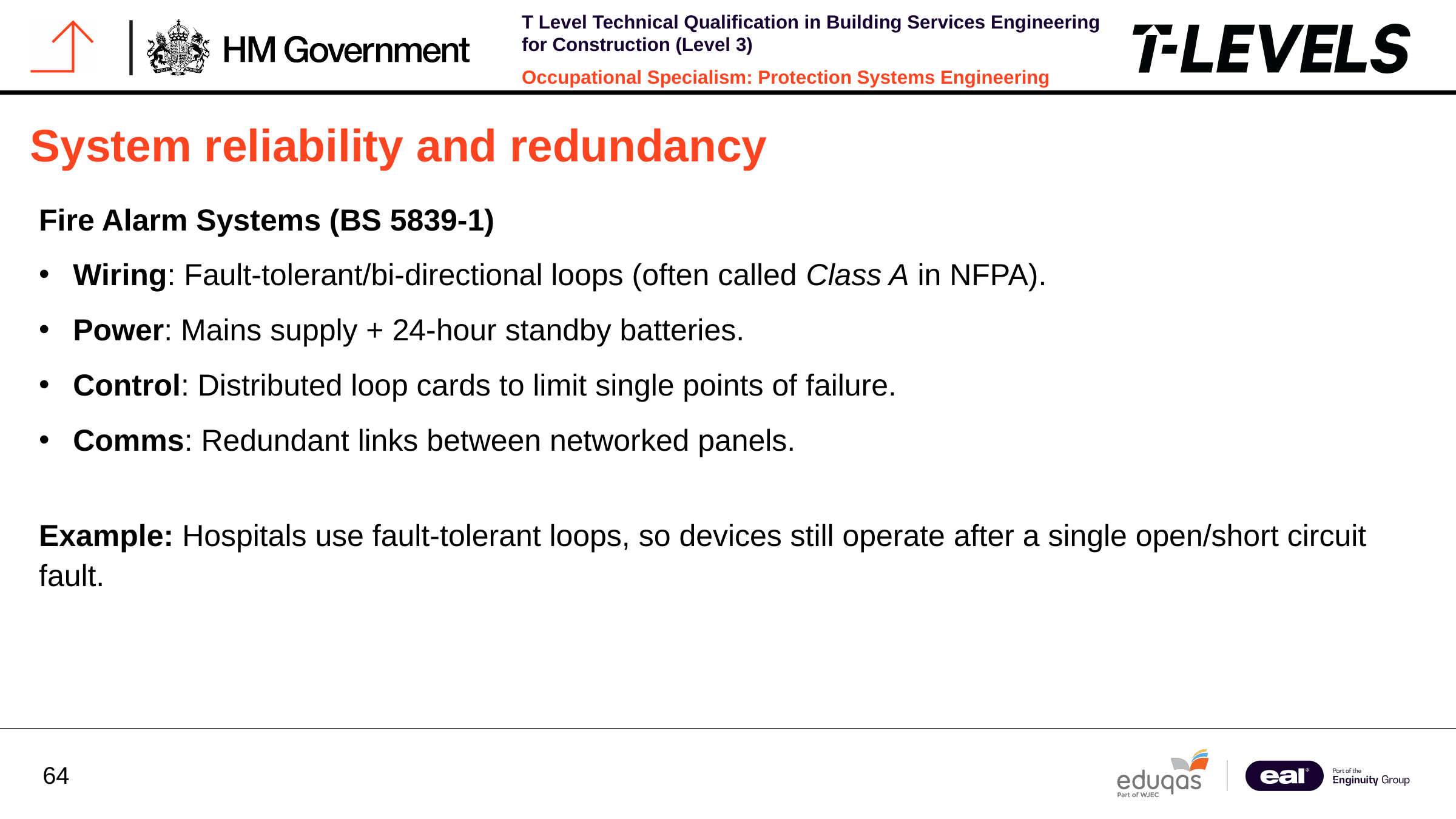

System reliability and redundancy
Fire Alarm Systems (BS 5839-1)
Wiring: Fault-tolerant/bi-directional loops (often called Class A in NFPA).
Power: Mains supply + 24-hour standby batteries.
Control: Distributed loop cards to limit single points of failure.
Comms: Redundant links between networked panels.
Example: Hospitals use fault-tolerant loops, so devices still operate after a single open/short circuit fault.